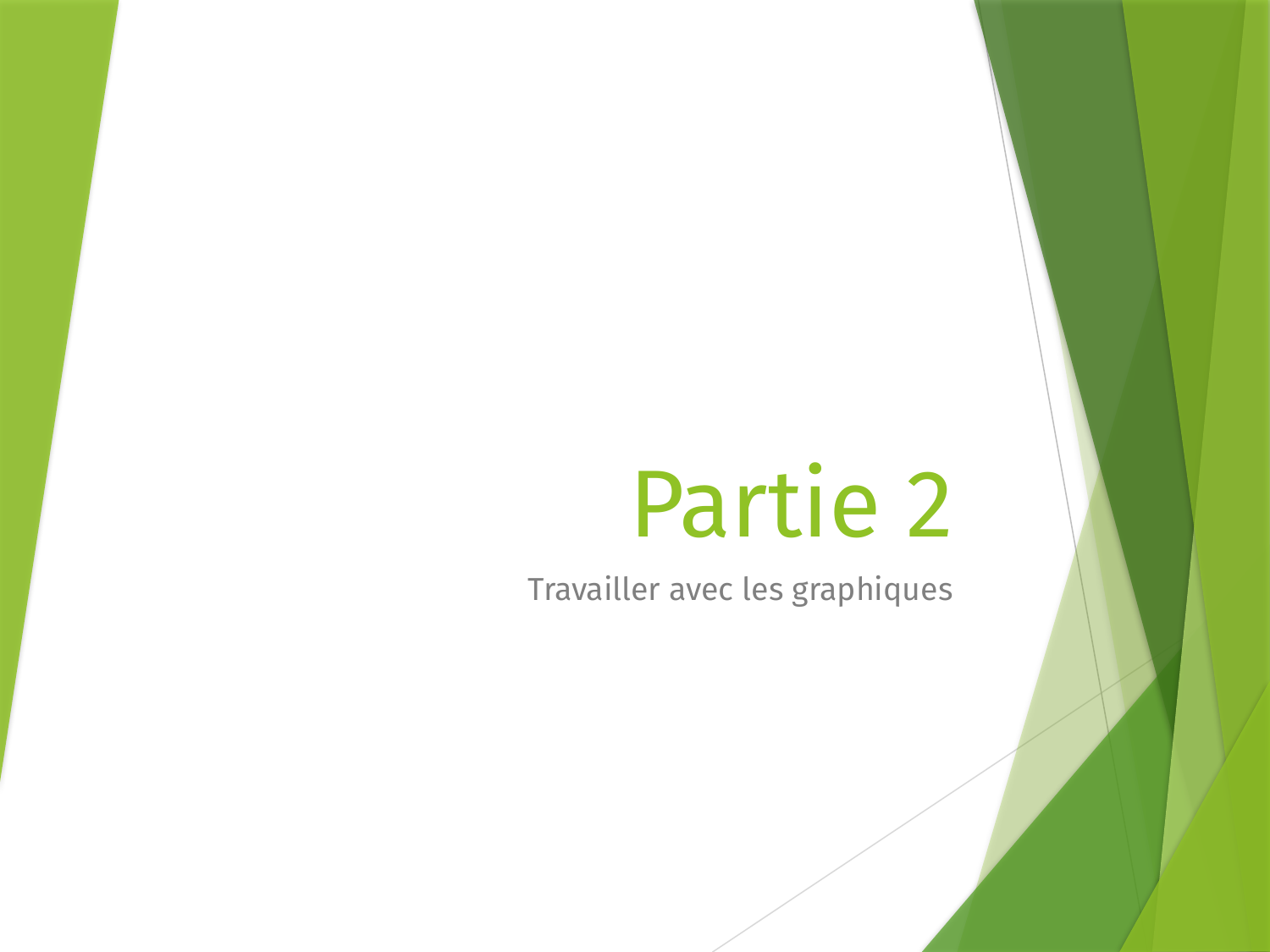

# Partie 2
Travailler avec les graphiques